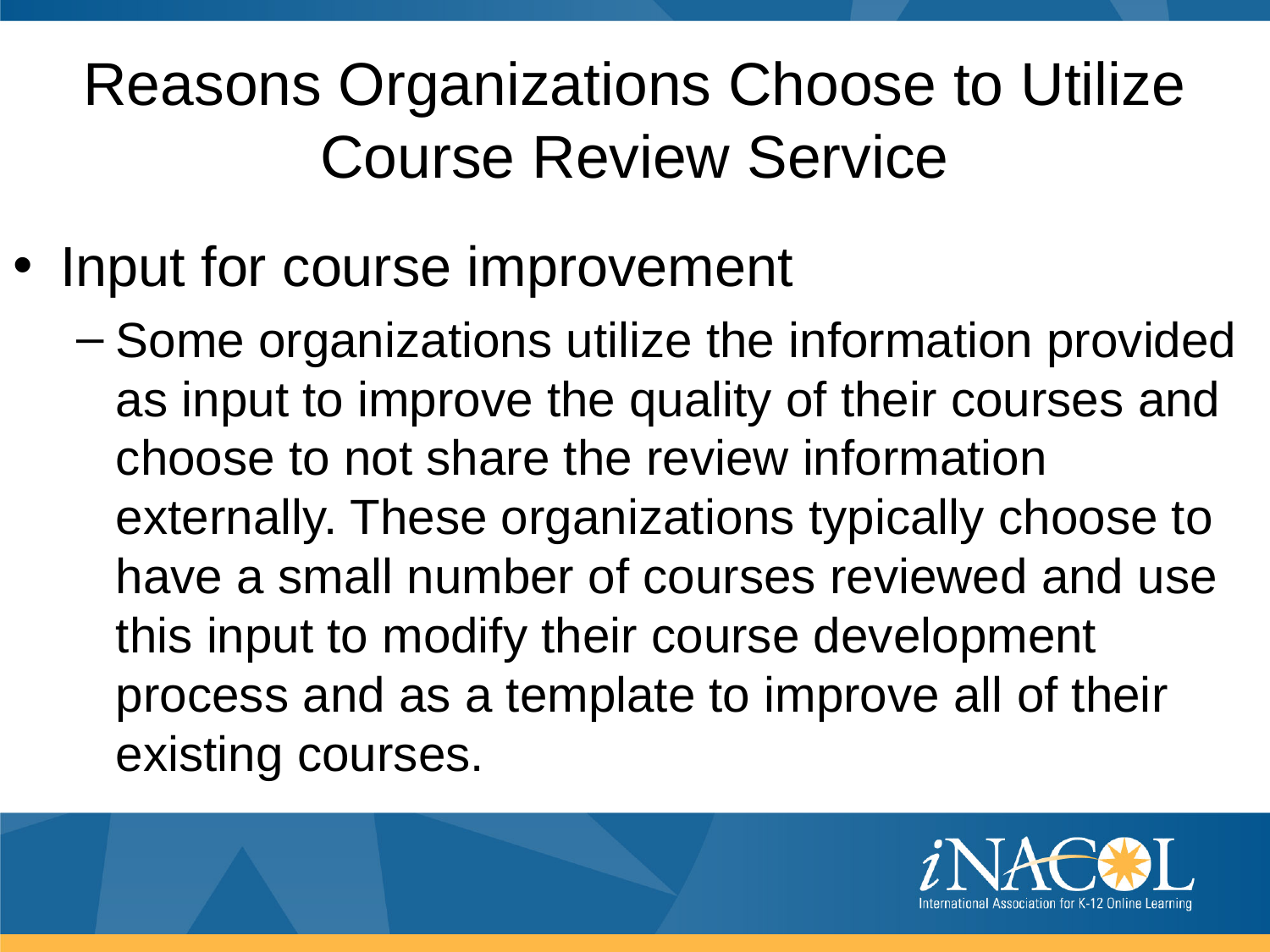

# Reasons Organizations Choose to Utilize Course Review Service
Input for course improvement
Some organizations utilize the information provided as input to improve the quality of their courses and choose to not share the review information externally. These organizations typically choose to have a small number of courses reviewed and use this input to modify their course development process and as a template to improve all of their existing courses.